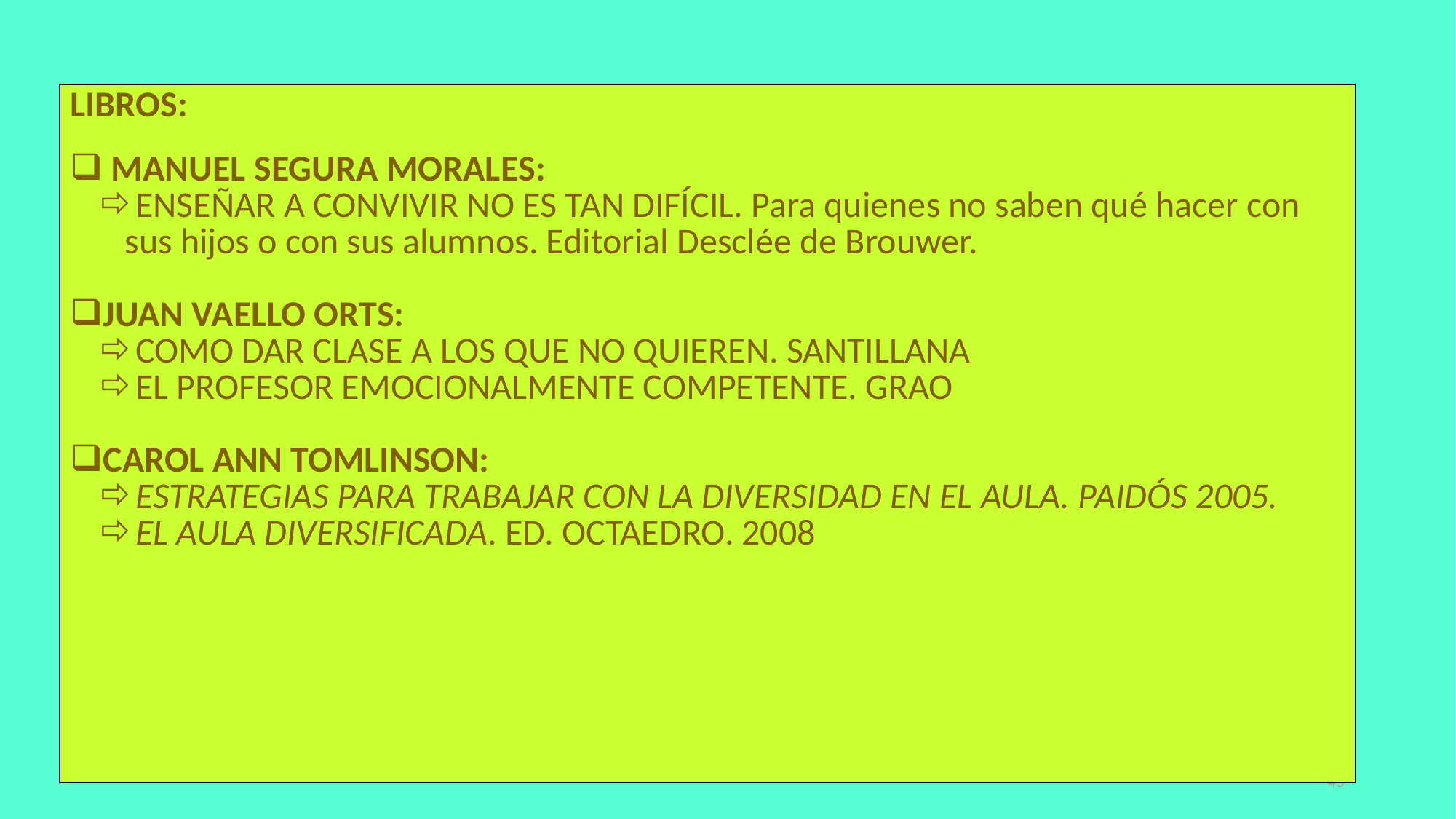

| LIBROS: MANUEL SEGURA MORALES: ENSEÑAR A CONVIVIR NO ES TAN DIFÍCIL. Para quienes no saben qué hacer con sus hijos o con sus alumnos. Editorial Desclée de Brouwer. JUAN VAELLO ORTS: COMO DAR CLASE A LOS QUE NO QUIEREN. SANTILLANA EL PROFESOR EMOCIONALMENTE COMPETENTE. GRAO CAROL ANN TOMLINSON: ESTRATEGIAS PARA TRABAJAR CON LA DIVERSIDAD EN EL AULA. PAIDÓS 2005. EL AULA DIVERSIFICADA. ED. OCTAEDRO. 2008 |
| --- |
45